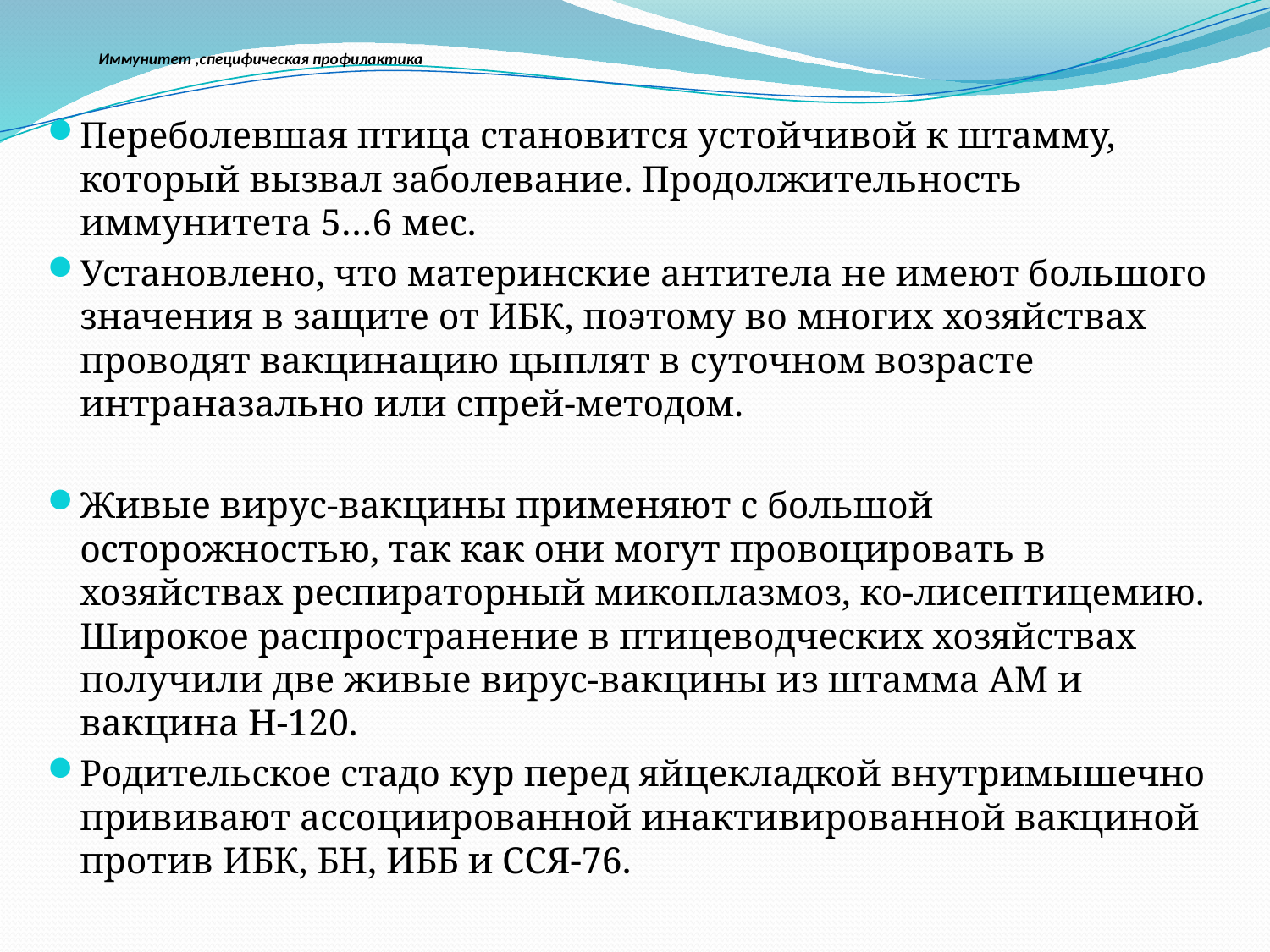

# Иммунитет ,специфическая профилактика
Переболевшая птица становится устойчивой к штамму, который вызвал заболевание. Продолжительность иммунитета 5…6 мес.
Установлено, что материнские антитела не имеют большого значения в защите от ИБК, поэтому во многих хозяйствах проводят вакцинацию цыплят в суточном возрасте интраназально или спрей-методом.

Живые вирус-вакцины применяют с большой осторожностью, так как они могут провоцировать в хозяйствах респираторный микоплазмоз, ко-лисептицемию. Широкое распространение в птицеводческих хозяйствах получили две живые вирус-вакцины из штамма AM и вакцина Н-120.
Родительское стадо кур перед яйцекладкой внутримышечно прививают ассоциированной инактивированной вакциной против ИБК, БН, ИББ и ССЯ-76.